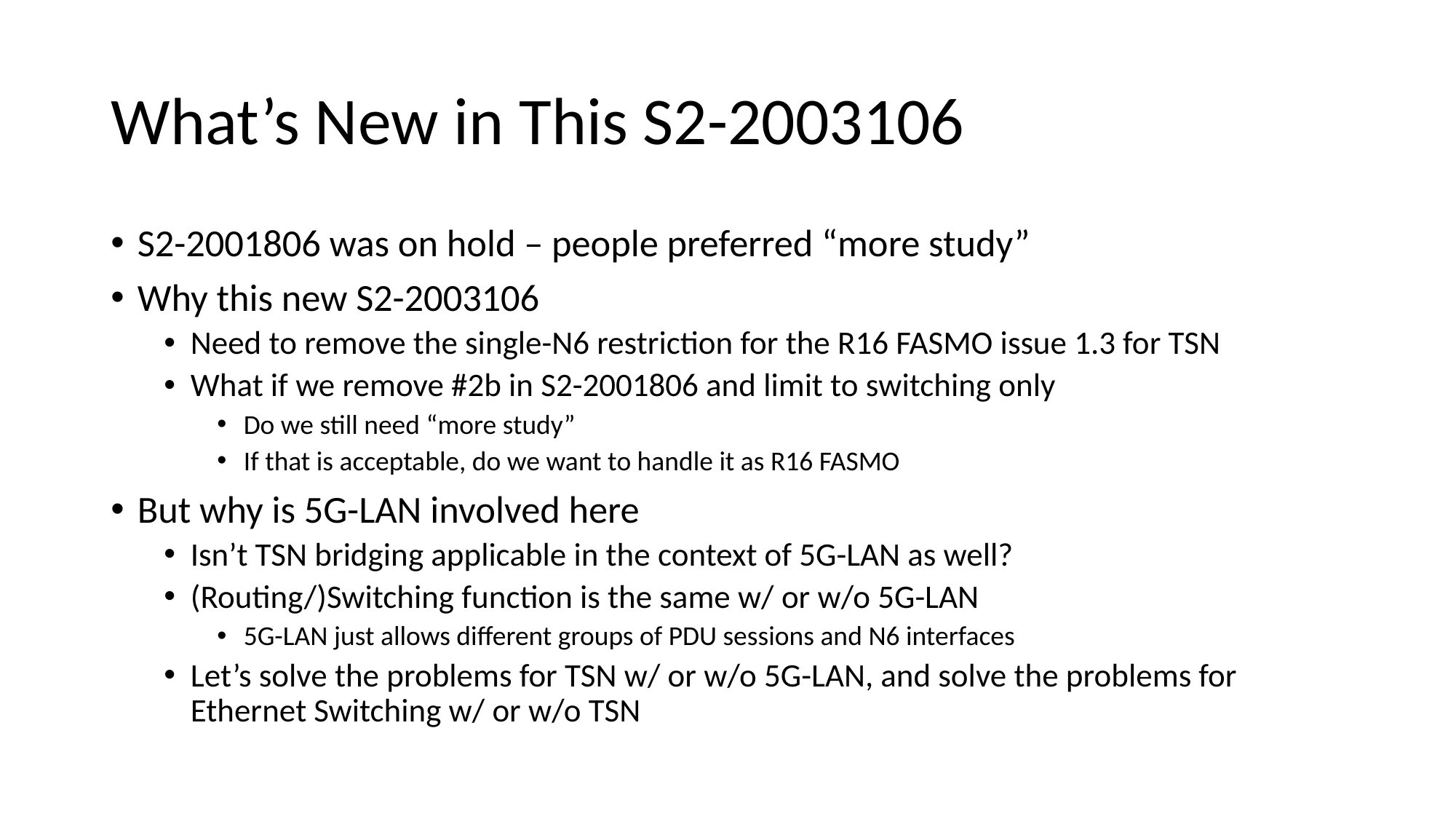

# What’s New in This S2-2003106
S2-2001806 was on hold – people preferred “more study”
Why this new S2-2003106
Need to remove the single-N6 restriction for the R16 FASMO issue 1.3 for TSN
What if we remove #2b in S2-2001806 and limit to switching only
Do we still need “more study”
If that is acceptable, do we want to handle it as R16 FASMO
But why is 5G-LAN involved here
Isn’t TSN bridging applicable in the context of 5G-LAN as well?
(Routing/)Switching function is the same w/ or w/o 5G-LAN
5G-LAN just allows different groups of PDU sessions and N6 interfaces
Let’s solve the problems for TSN w/ or w/o 5G-LAN, and solve the problems for Ethernet Switching w/ or w/o TSN